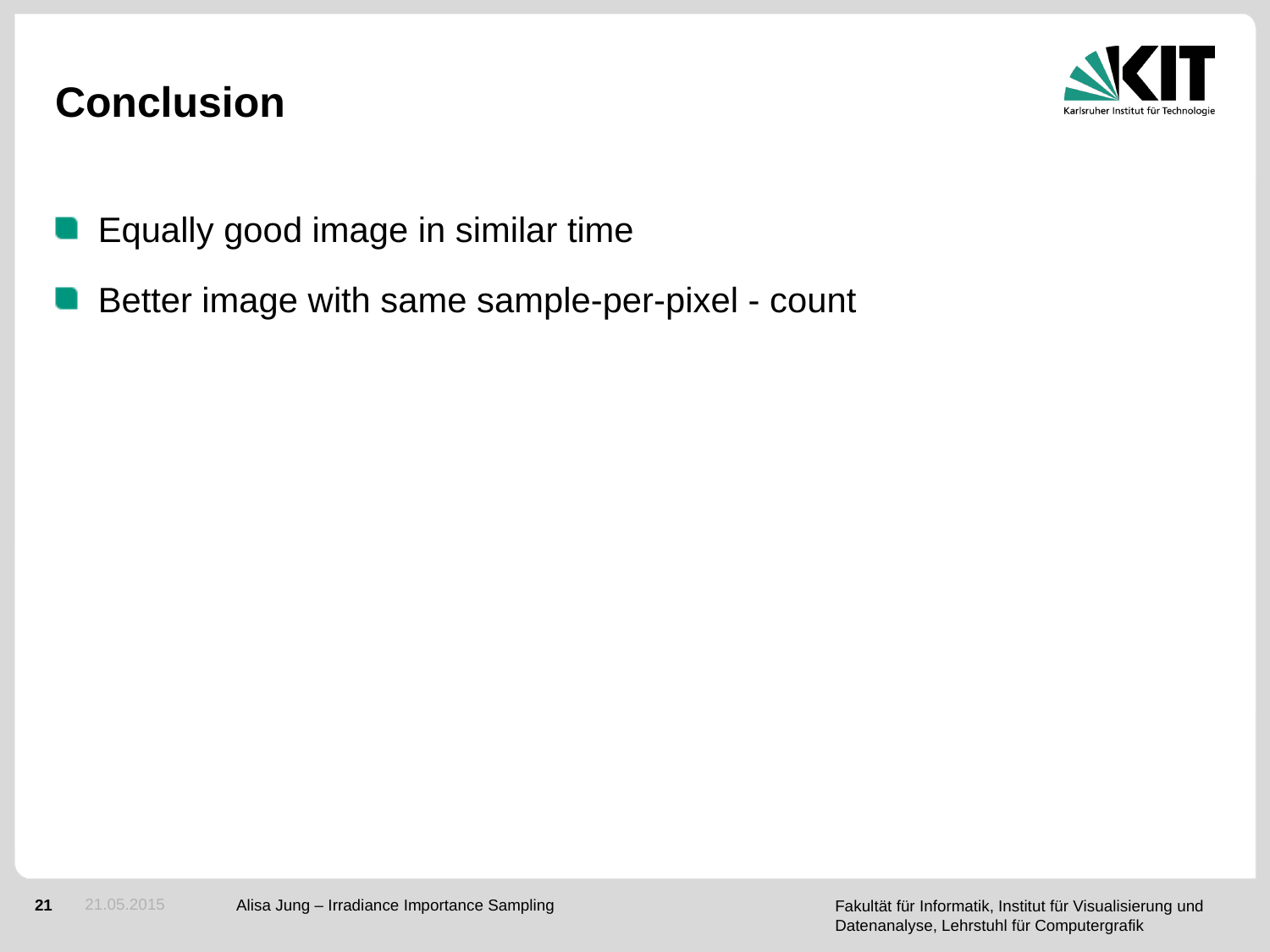

# Conclusion
Equally good image in similar time
Better image with same sample-per-pixel - count
21.05.2015
Alisa Jung – Irradiance Importance Sampling